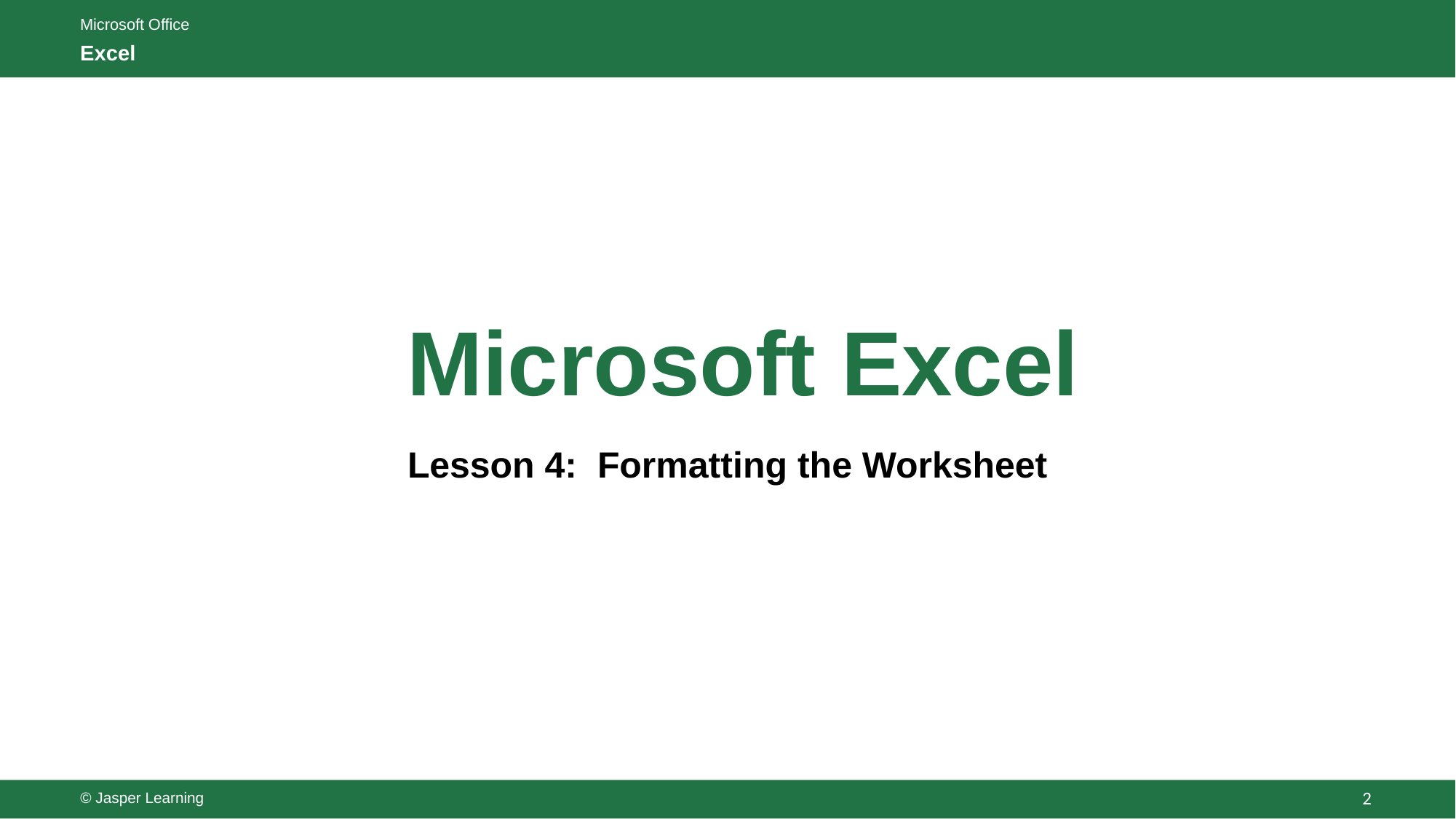

# Microsoft Excel
Lesson 4:  Formatting the Worksheet
© Jasper Learning
2